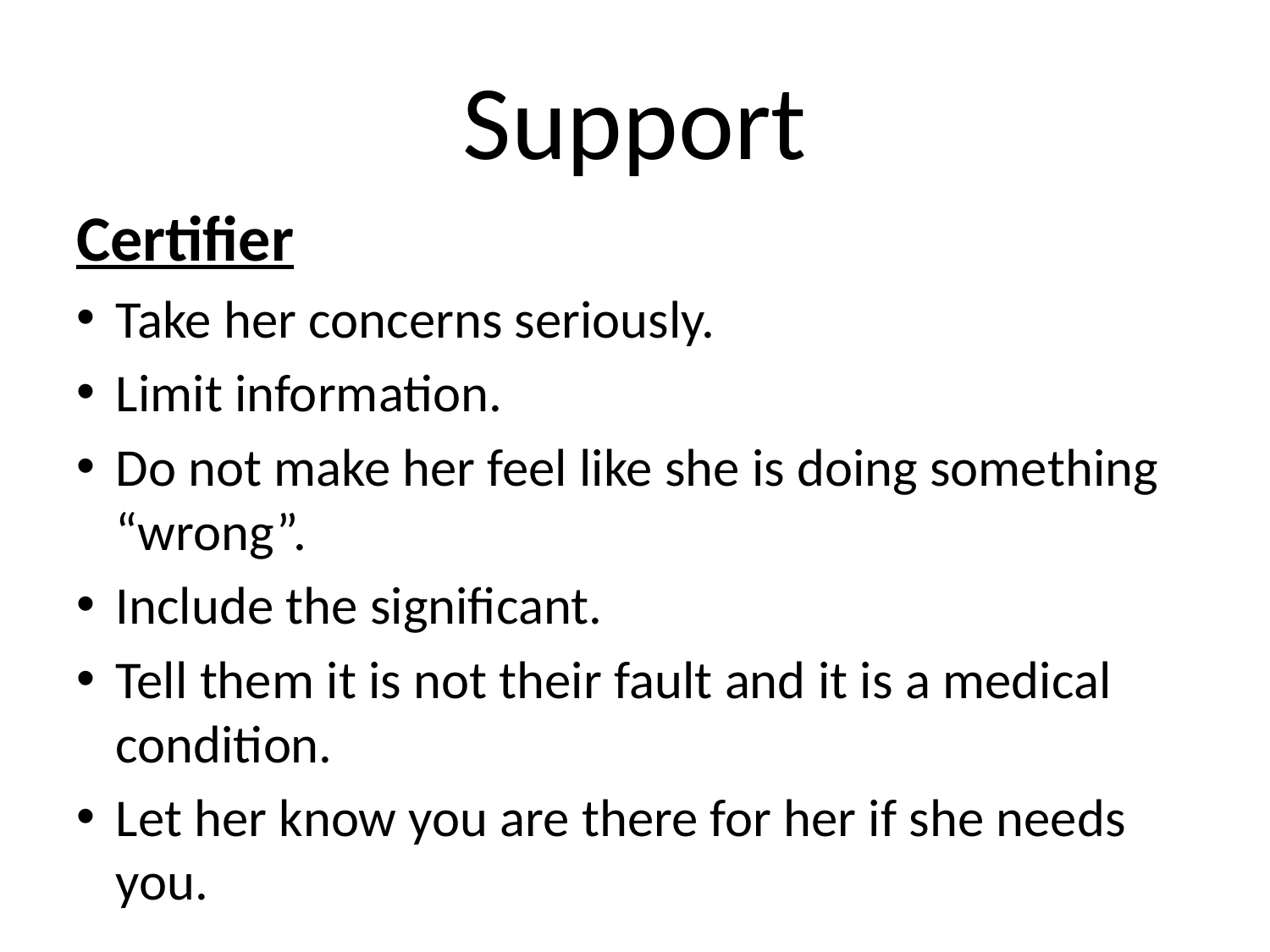

# Support
Certifier
Take her concerns seriously.
Limit information.
Do not make her feel like she is doing something “wrong”.
Include the significant.
Tell them it is not their fault and it is a medical condition.
Let her know you are there for her if she needs you.